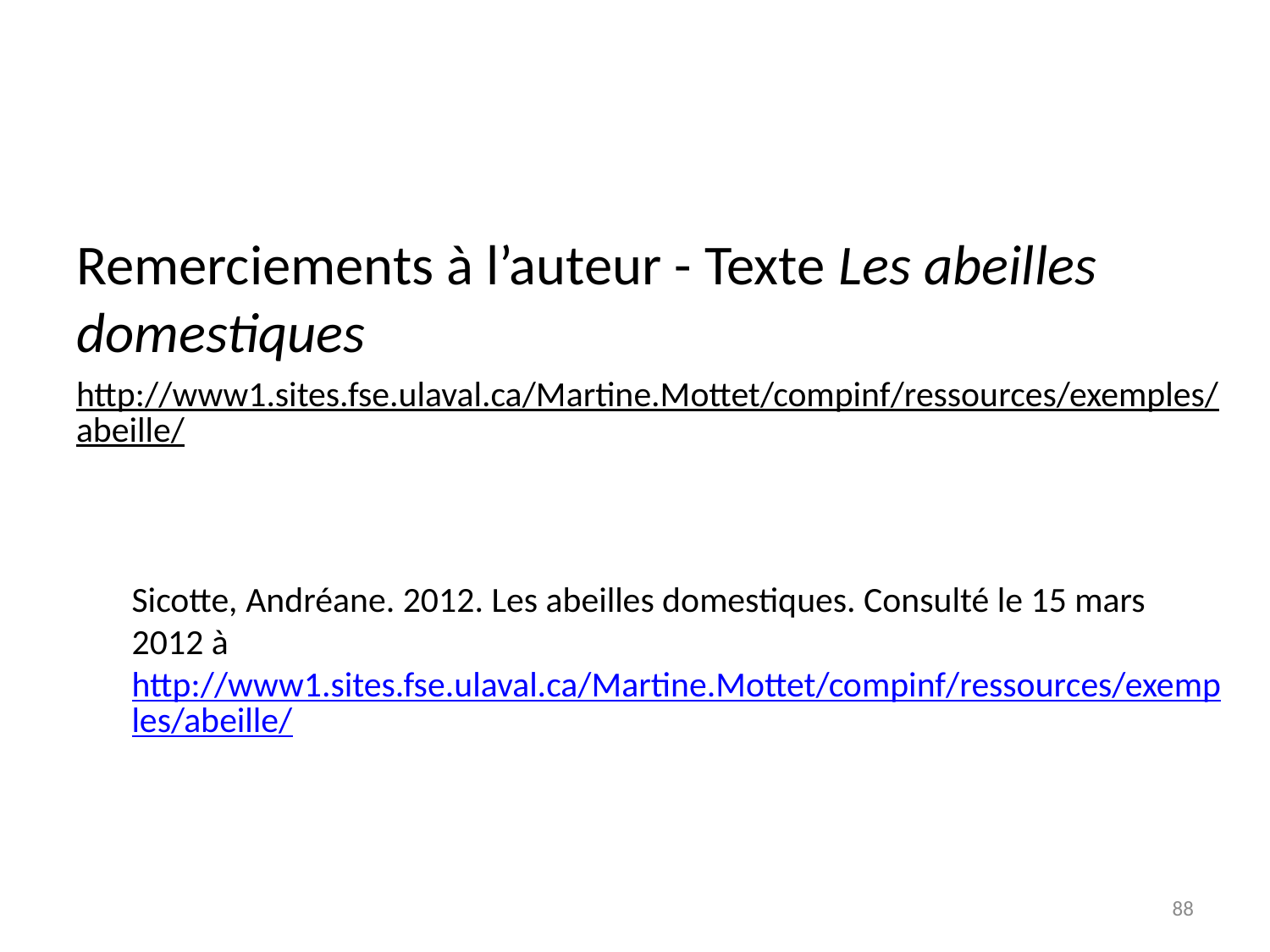

Remerciements à l’auteur - Texte Les abeilles domestiques
http://www1.sites.fse.ulaval.ca/Martine.Mottet/compinf/ressources/exemples/abeille/

Sicotte, Andréane. 2012. Les abeilles domestiques. Consulté le 15 mars 2012 à http://www1.sites.fse.ulaval.ca/Martine.Mottet/compinf/ressources/exemples/abeille/
88